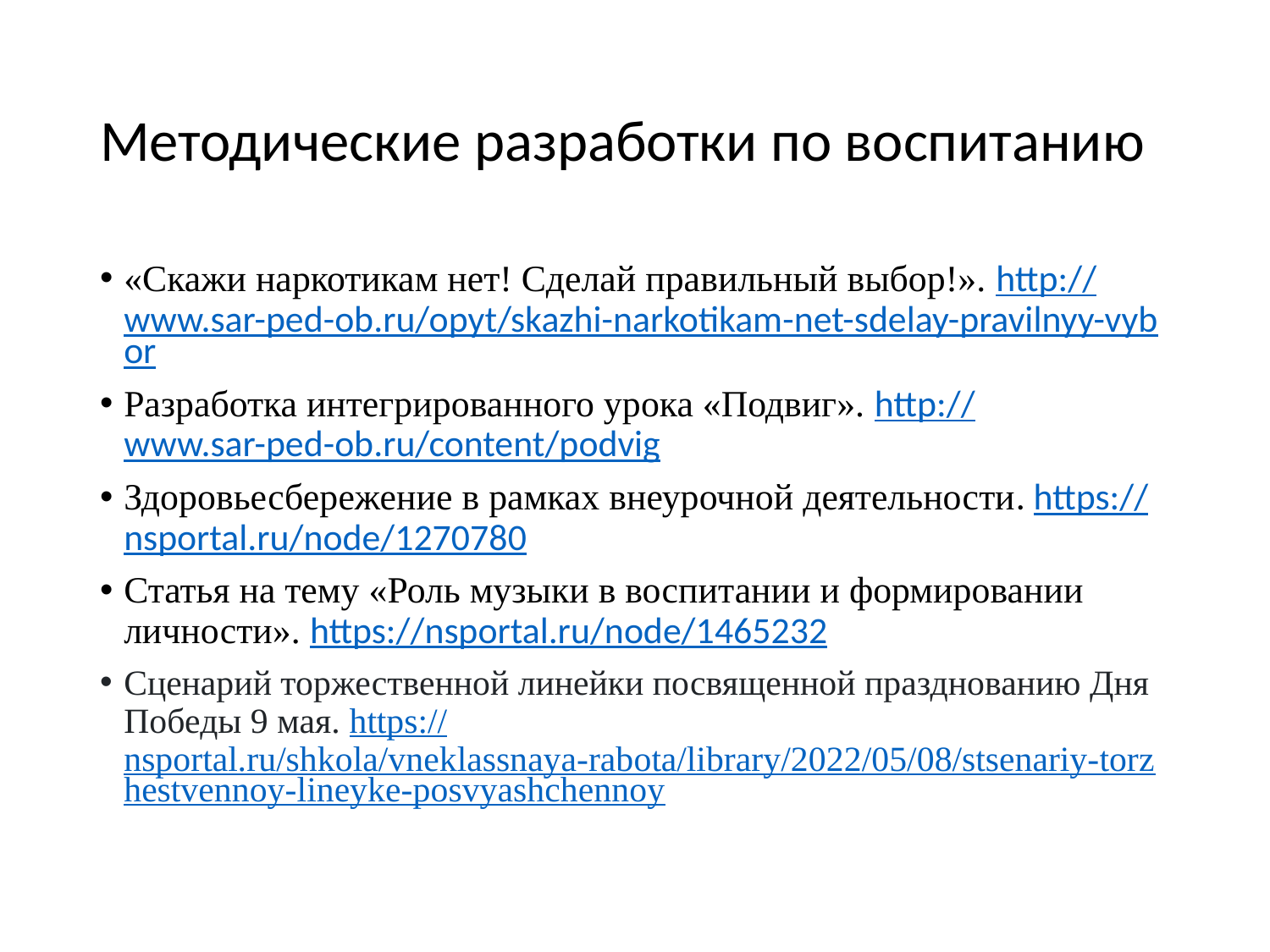

# Методические разработки по воспитанию
«Скажи наркотикам нет! Сделай правильный выбор!». http://www.sar-ped-ob.ru/opyt/skazhi-narkotikam-net-sdelay-pravilnyy-vybor
Разработка интегрированного урока «Подвиг». http://www.sar-ped-ob.ru/content/podvig
Здоровьесбережение в рамках внеурочной деятельности. https://nsportal.ru/node/1270780
Статья на тему «Роль музыки в воспитании и формировании личности». https://nsportal.ru/node/1465232
Сценарий торжественной линейки посвященной празднованию Дня Победы 9 мая. https://nsportal.ru/shkola/vneklassnaya-rabota/library/2022/05/08/stsenariy-torzhestvennoy-lineyke-posvyashchennoy